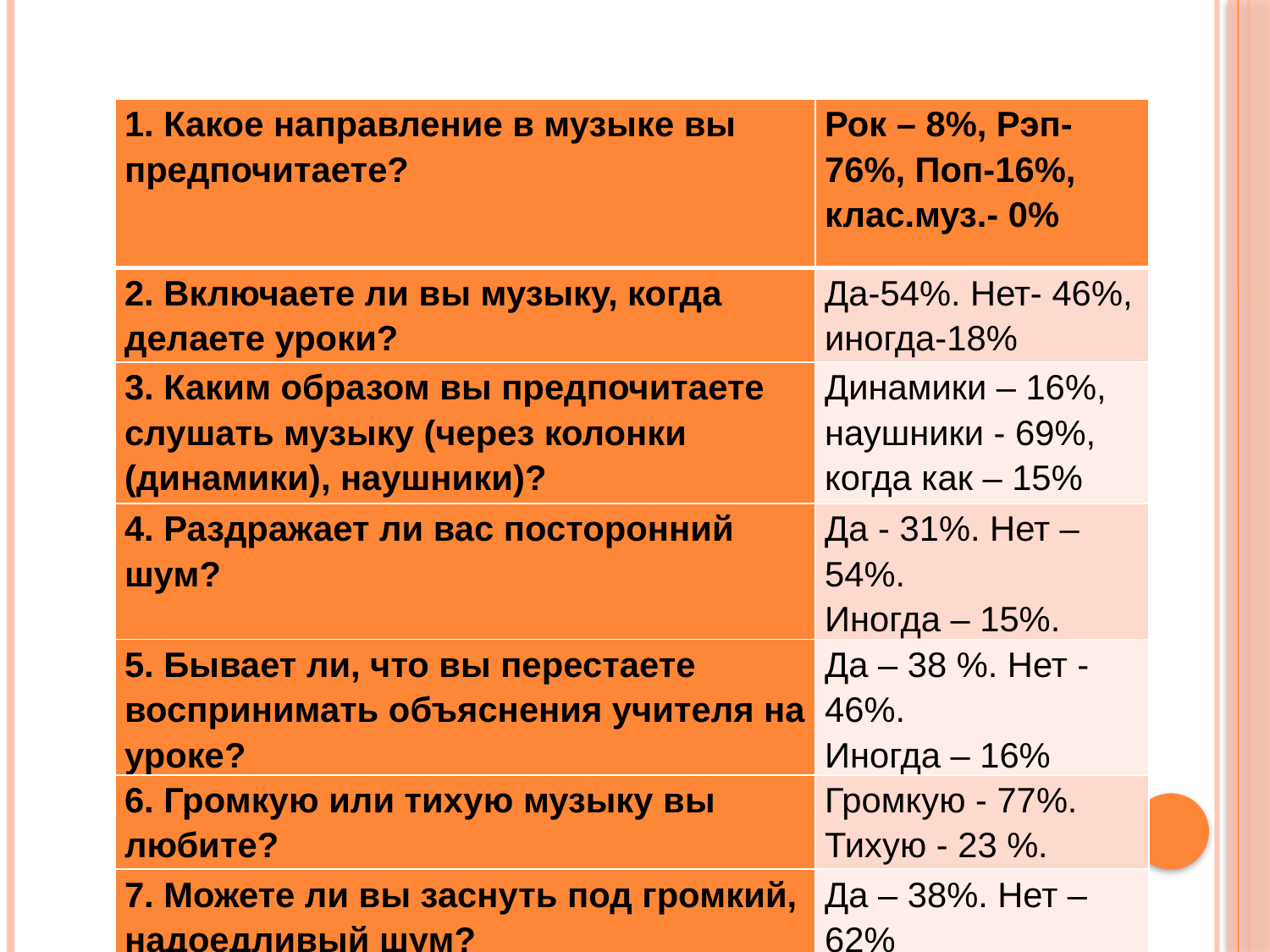

| 1. Какое направление в музыке вы предпочитаете? | Рок – 8%, Рэп- 76%, Поп-16%, клас.муз.- 0% |
| --- | --- |
| 2. Включаете ли вы музыку, когда делаете уроки? | Да-54%. Нет- 46%, иногда-18% |
| 3. Каким образом вы предпочитаете слушать музыку (через колонки (динамики), наушники)? | Динамики – 16%, наушники - 69%, когда как – 15% |
| 4. Раздражает ли вас посторонний шум? | Да - 31%. Нет – 54%. Иногда – 15%. |
| 5. Бывает ли, что вы перестаете воспринимать объяснения учителя на уроке? | Да – 38 %. Нет - 46%. Иногда – 16% |
| 6. Громкую или тихую музыку вы любите? | Громкую - 77%. Тихую - 23 %. |
| 7. Можете ли вы заснуть под громкий, надоедливый шум? | Да – 38%. Нет – 62% |